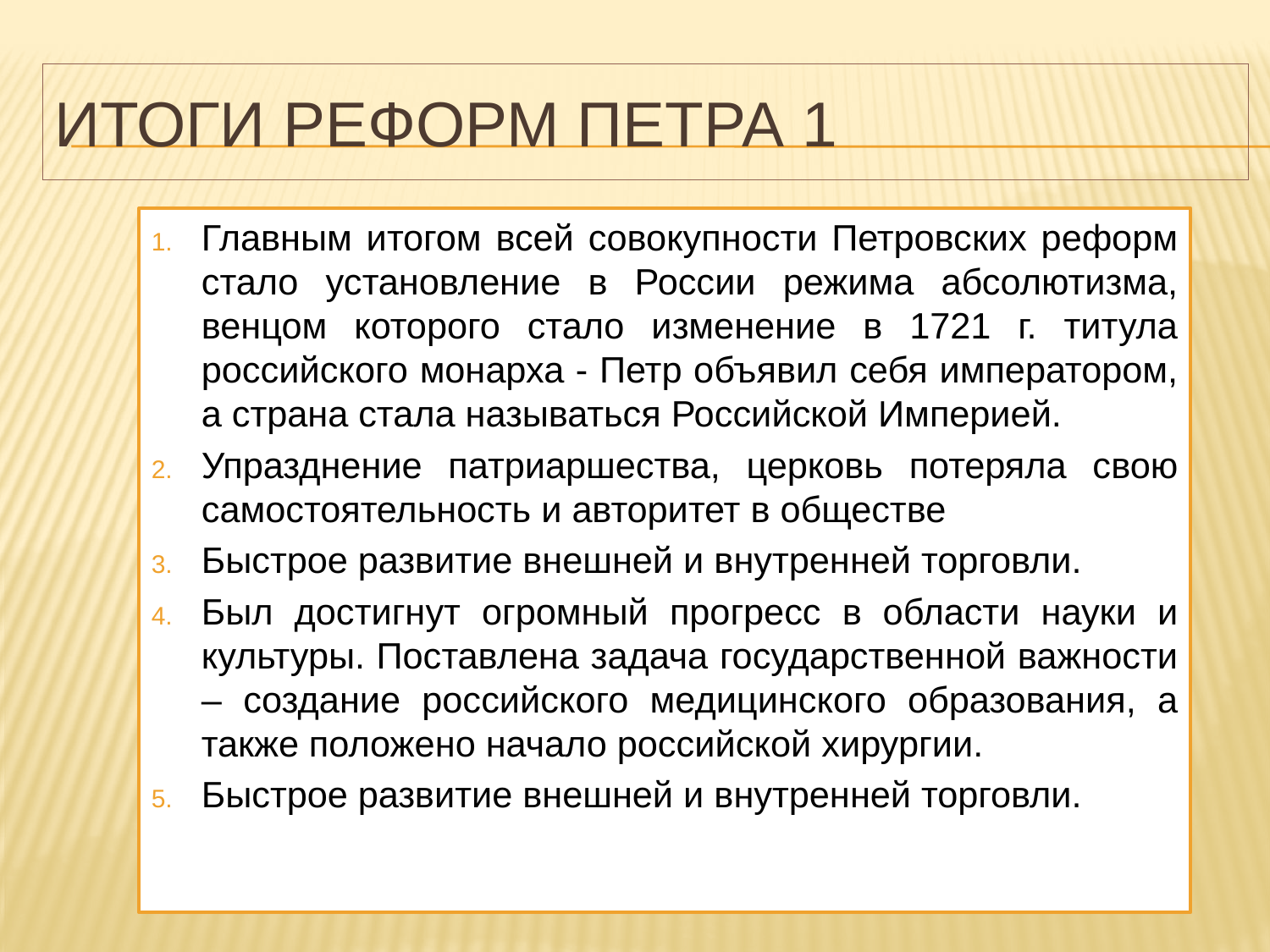

# Итоги реформ Петра 1
Главным итогом всей совокупности Петровских реформ стало установление в России режима абсолютизма, венцом которого стало изменение в 1721 г. титула российского монарха - Петр объявил себя императором, а страна стала называться Российской Империей.
Упразднение патриаршества, церковь потеряла свою самостоятельность и авторитет в обществе
Быстрое развитие внешней и внутренней торговли.
Был достигнут огромный прогресс в области науки и культуры. Поставлена задача государственной важности – создание российского медицинского образования, а также положено начало российской хирургии.
Быстрое развитие внешней и внутренней торговли.